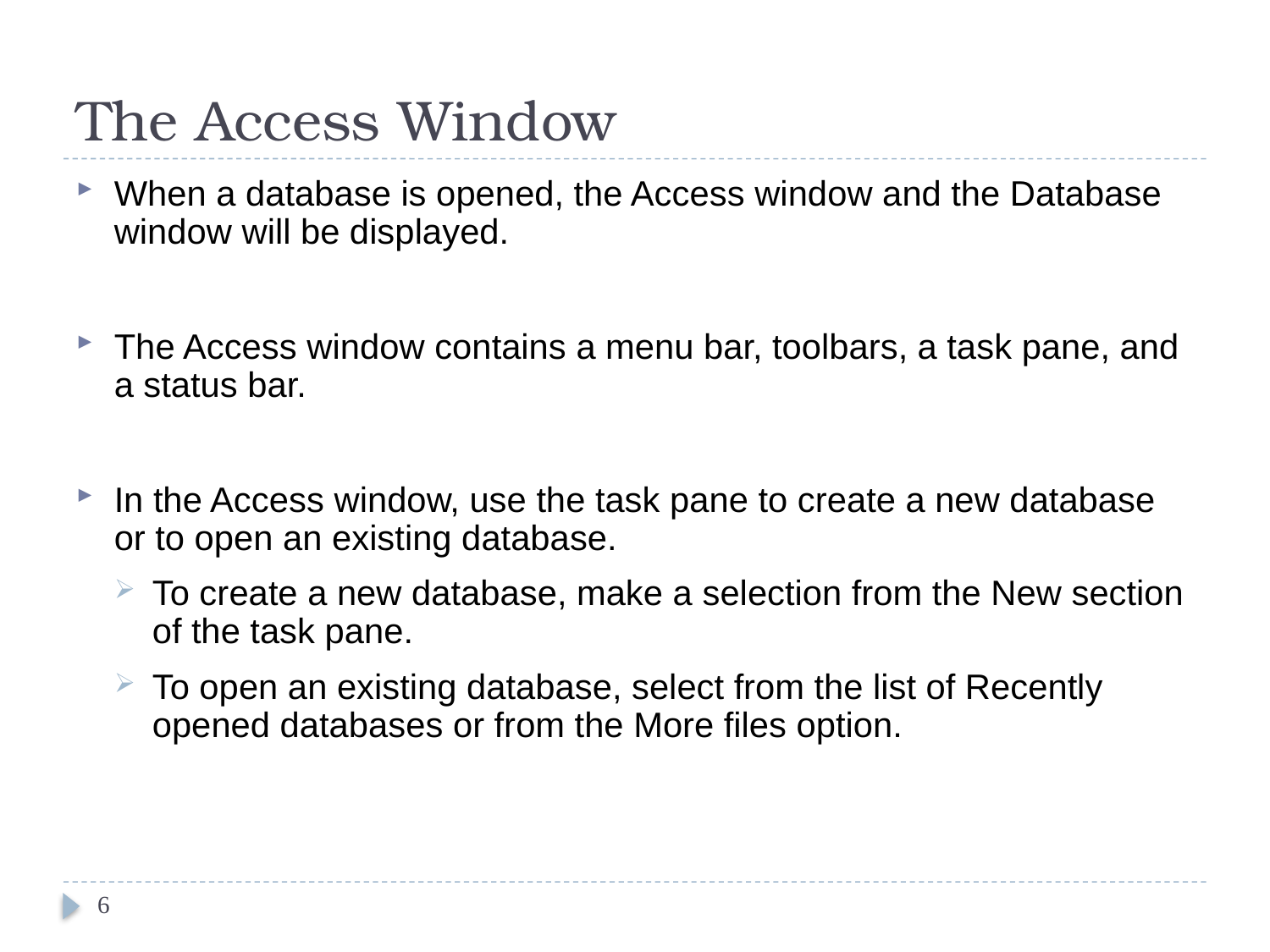

# The Access Window
When a database is opened, the Access window and the Database window will be displayed.

The Access window contains a menu bar, toolbars, a task pane, and a status bar.

In the Access window, use the task pane to create a new database or to open an existing database.
To create a new database, make a selection from the New section of the task pane.
To open an existing database, select from the list of Recently opened databases or from the More files option.
6